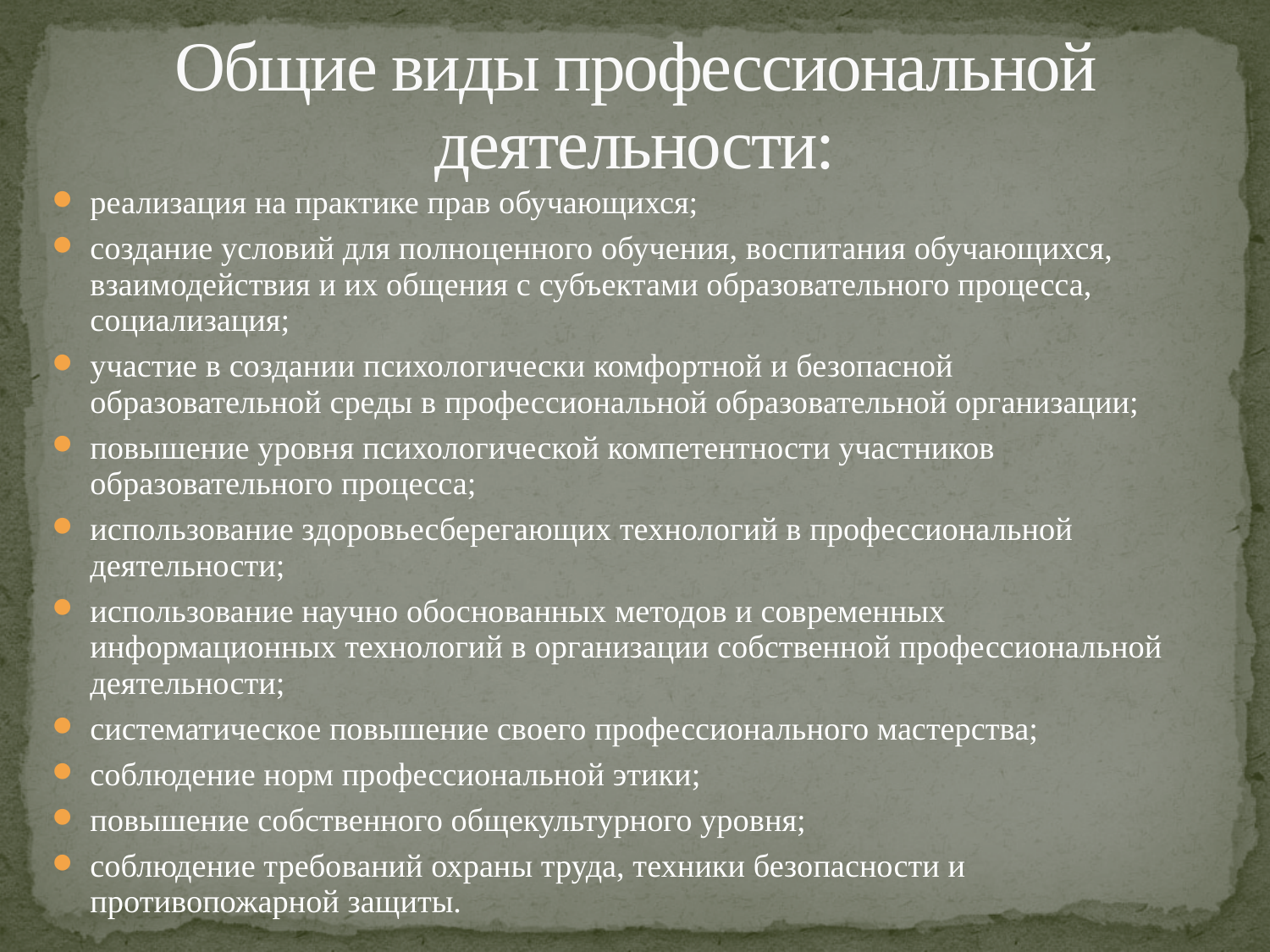

# Общие виды профессиональной деятельности:
реализация на практике прав обучающихся;
создание условий для полноценного обучения, воспитания обучающихся, взаимодействия и их общения с субъектами образовательного процесса, социализация;
участие в создании психологически комфортной и безопасной образовательной среды в профессиональной образовательной организации;
повышение уровня психологической компетентности участников образовательного процесса;
использование здоровьесберегающих технологий в профессиональной деятельности;
использование научно обоснованных методов и современных информационных технологий в организации собственной профессиональной деятельности;
систематическое повышение своего профессионального мастерства;
соблюдение норм профессиональной этики;
повышение собственного общекультурного уровня;
соблюдение требований охраны труда, техники безопасности и противопожарной защиты.